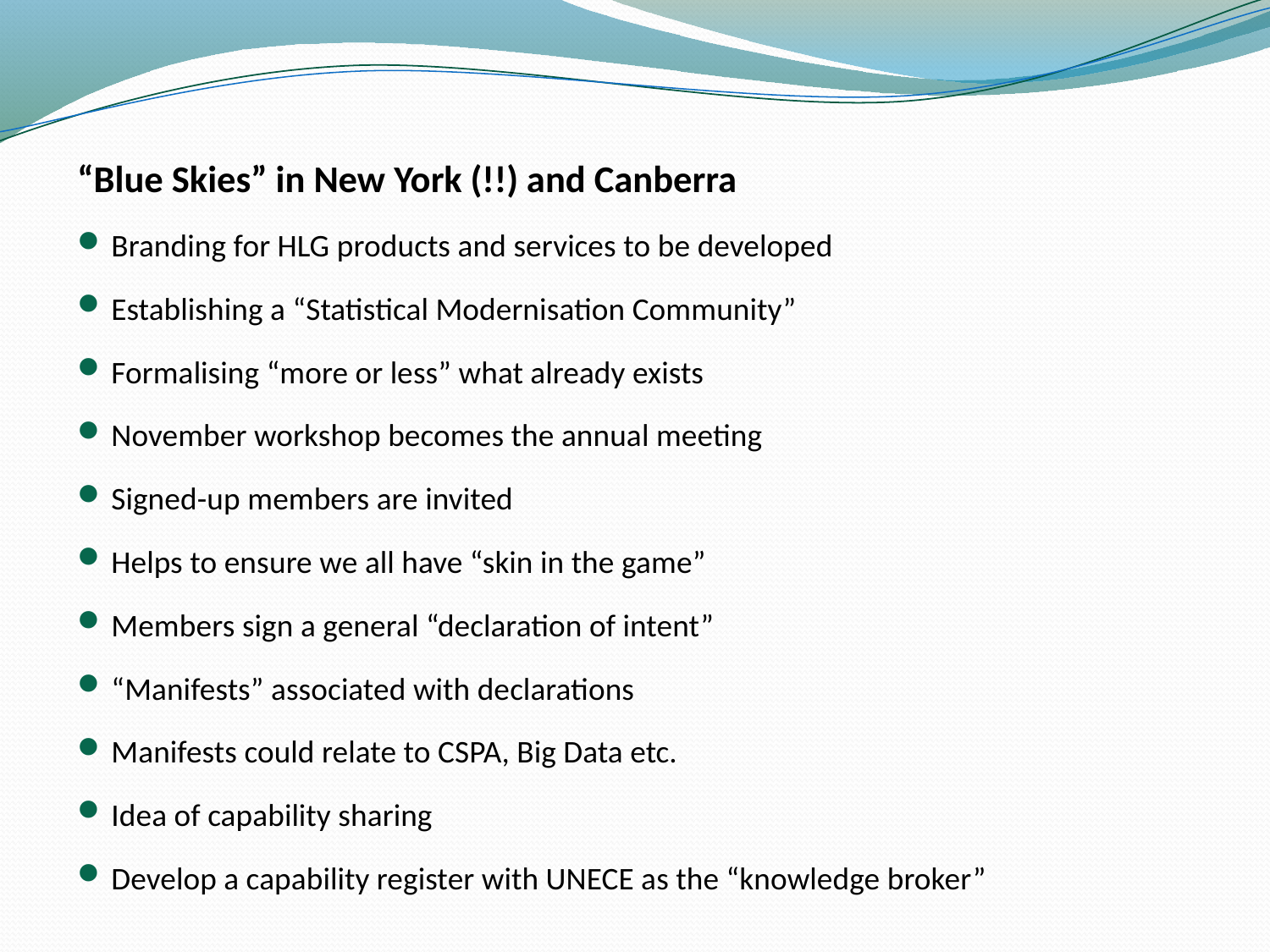

#
“Blue Skies” in New York (!!) and Canberra
Branding for HLG products and services to be developed
Establishing a “Statistical Modernisation Community”
Formalising “more or less” what already exists
November workshop becomes the annual meeting
Signed-up members are invited
Helps to ensure we all have “skin in the game”
Members sign a general “declaration of intent”
“Manifests” associated with declarations
Manifests could relate to CSPA, Big Data etc.
Idea of capability sharing
Develop a capability register with UNECE as the “knowledge broker”